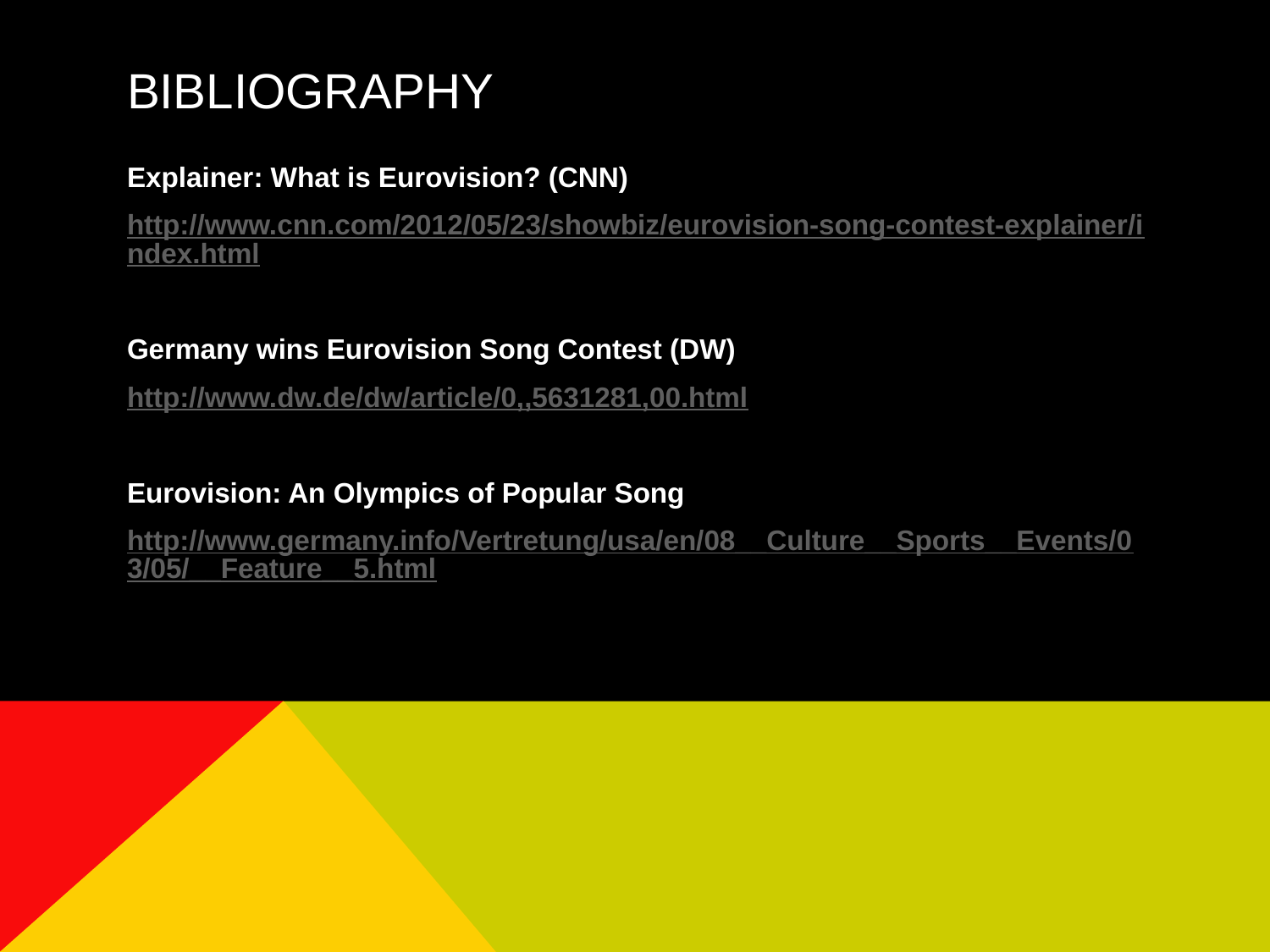

# Bibliography
Explainer: What is Eurovision? (CNN)
http://www.cnn.com/2012/05/23/showbiz/eurovision-song-contest-explainer/index.html

Germany wins Eurovision Song Contest (DW)
http://www.dw.de/dw/article/0,,5631281,00.html

Eurovision: An Olympics of Popular Song
http://www.germany.info/Vertretung/usa/en/08__Culture__Sports__Events/03/05/__Feature__5.html